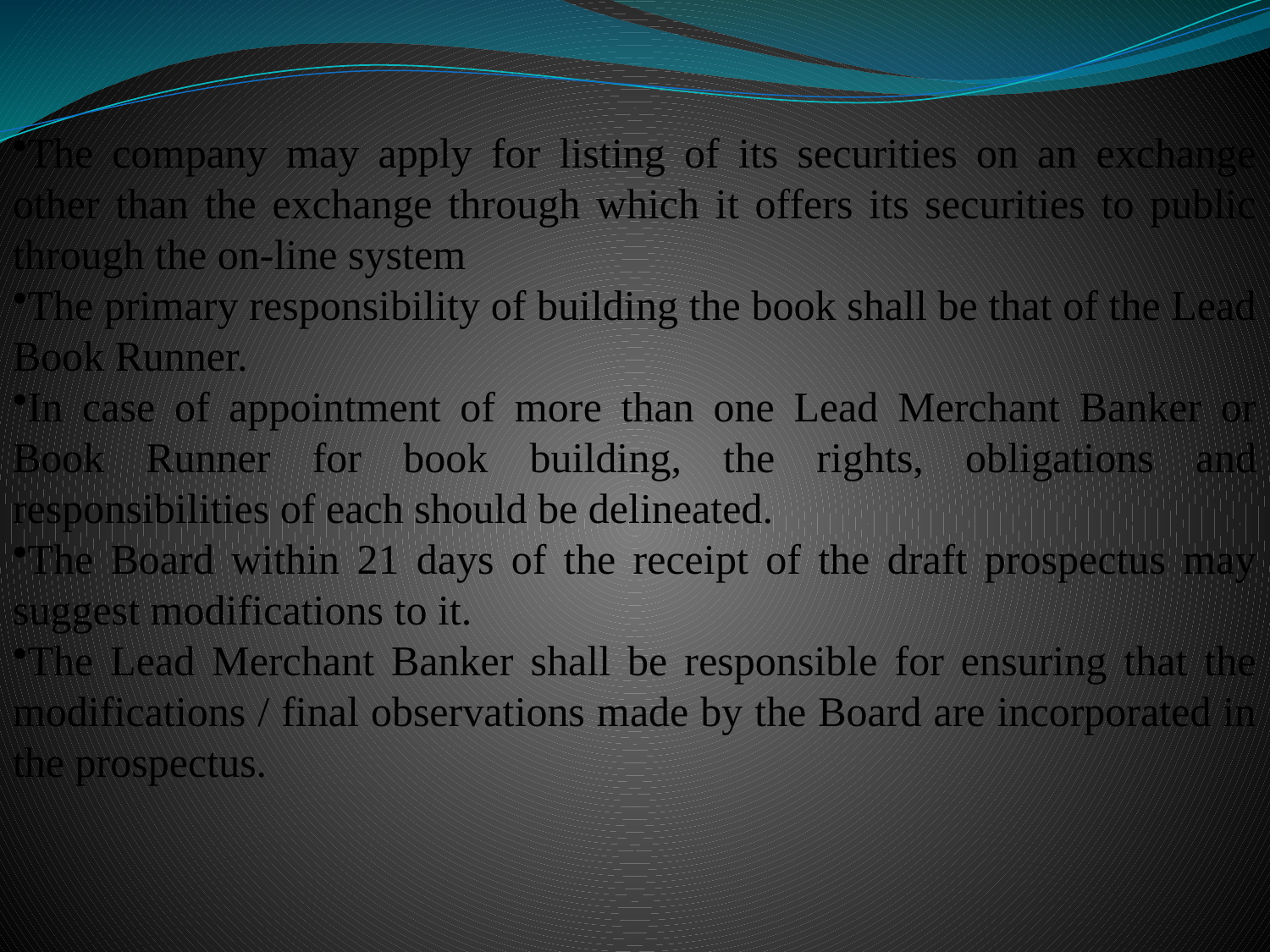

The company may apply for listing of its securities on an exchange other than the exchange through which it offers its securities to public through the on-line system
The primary responsibility of building the book shall be that of the Lead Book Runner.
In case of appointment of more than one Lead Merchant Banker or Book Runner for book building, the rights, obligations and responsibilities of each should be delineated.
The Board within 21 days of the receipt of the draft prospectus may suggest modifications to it.
The Lead Merchant Banker shall be responsible for ensuring that the modifications / final observations made by the Board are incorporated in the prospectus.